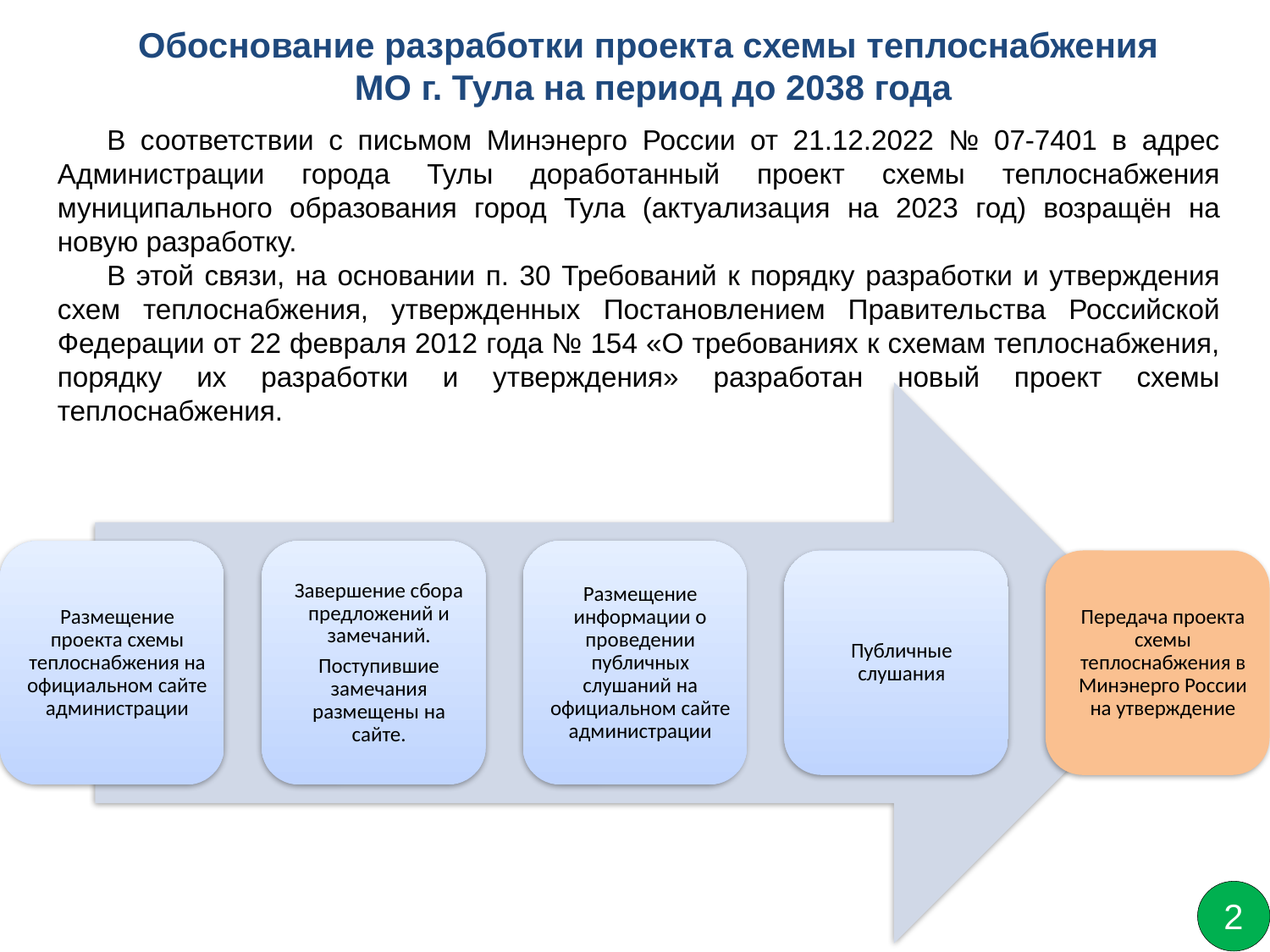

Обоснование разработки проекта схемы теплоснабжения
МО г. Тула на период до 2038 года
В соответствии с письмом Минэнерго России от 21.12.2022 № 07-7401 в адрес Администрации города Тулы доработанный проект схемы теплоснабжения муниципального образования город Тула (актуализация на 2023 год) возращён на новую разработку.
В этой связи, на основании п. 30 Требований к порядку разработки и утверждения схем теплоснабжения, утвержденных Постановлением Правительства Российской Федерации от 22 февраля 2012 года № 154 «О требованиях к схемам теплоснабжения, порядку их разработки и утверждения» разработан новый проект схемы теплоснабжения.
Размещение проекта схемы теплоснабжения на официальном сайте администрации
Завершение сбора предложений и замечаний.
Поступившие замечания размещены на сайте.
Размещение информации о проведении публичных слушаний на официальном сайте администрации
Публичные слушания
Передача проекта схемы теплоснабжения в Минэнерго России на утверждение

2